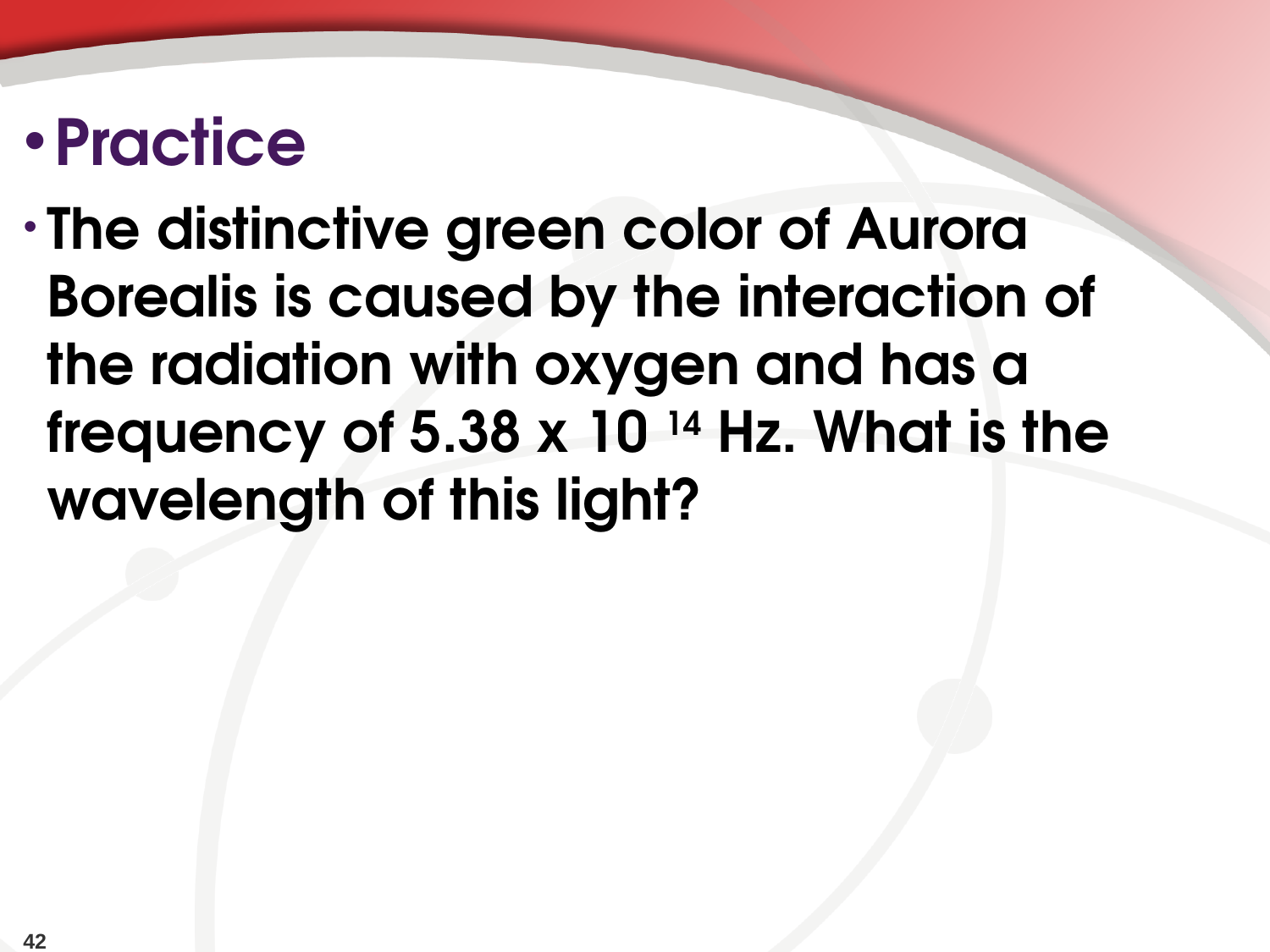

# Practice
The distinctive green color of Aurora Borealis is caused by the interaction of the radiation with oxygen and has a frequency of 5.38 x 10 14 Hz. What is the wavelength of this light?
42